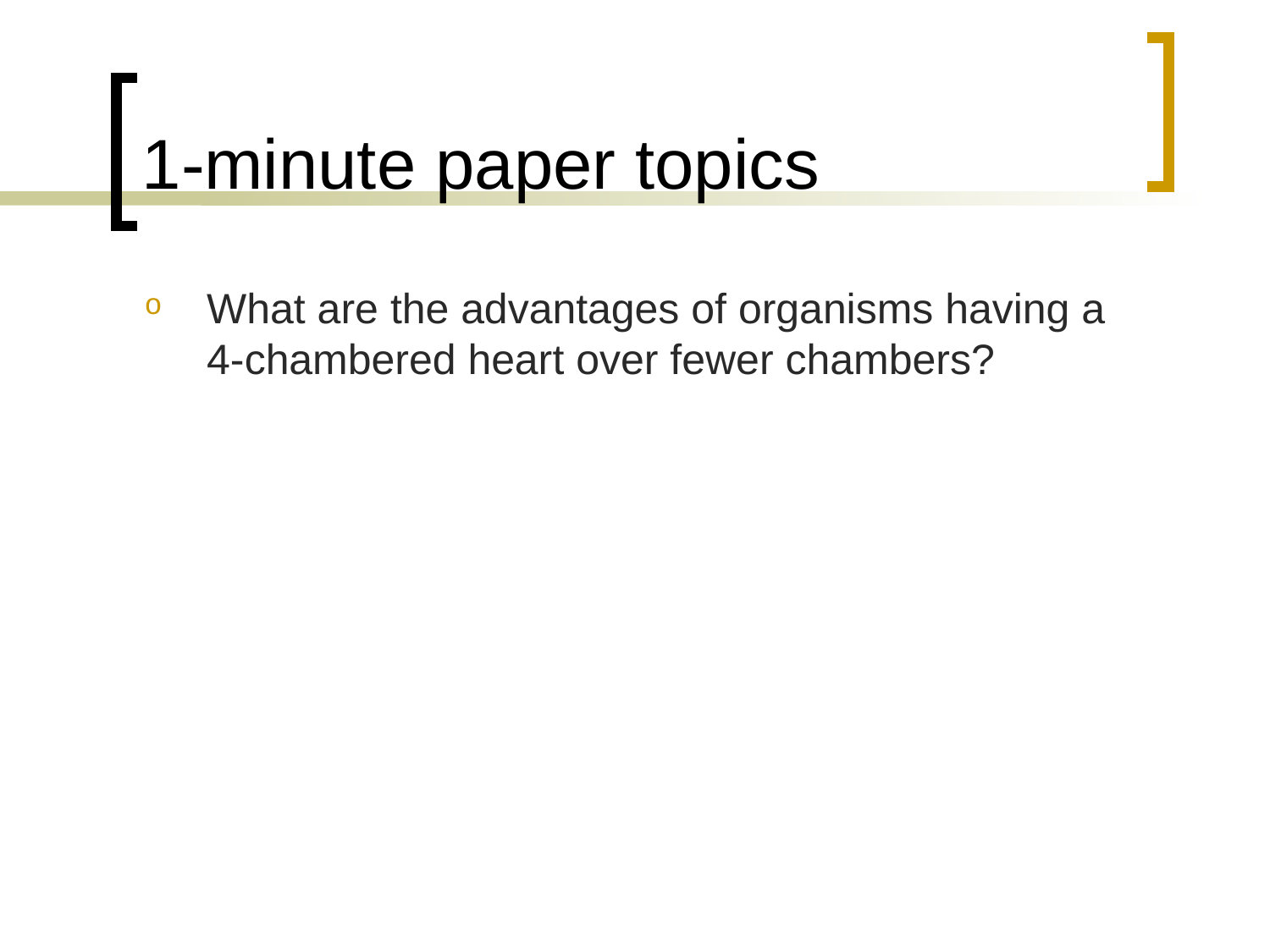

# 1-minute paper topics
What are the advantages of organisms having a 4-chambered heart over fewer chambers?